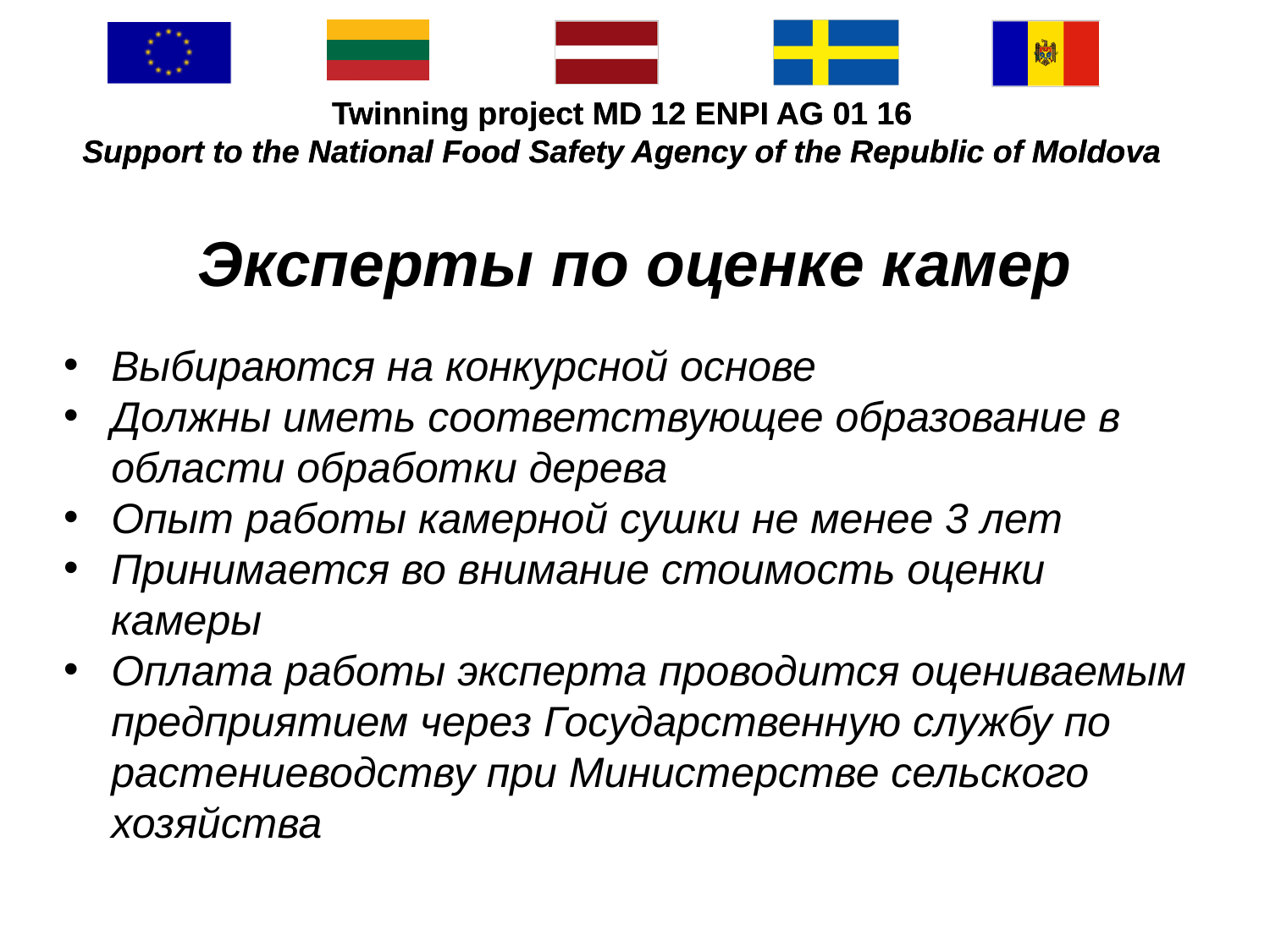

#
Эксперты по оценке камер
Выбираются на конкурсной основе
Должны иметь соответствующее образование в области обработки дерева
Опыт работы камерной сушки не менее 3 лет
Принимается во внимание стоимость оценки камеры
Оплата работы эксперта проводится оцениваемым предприятием через Государственную службу по растениеводству при Министерстве сельского хозяйства